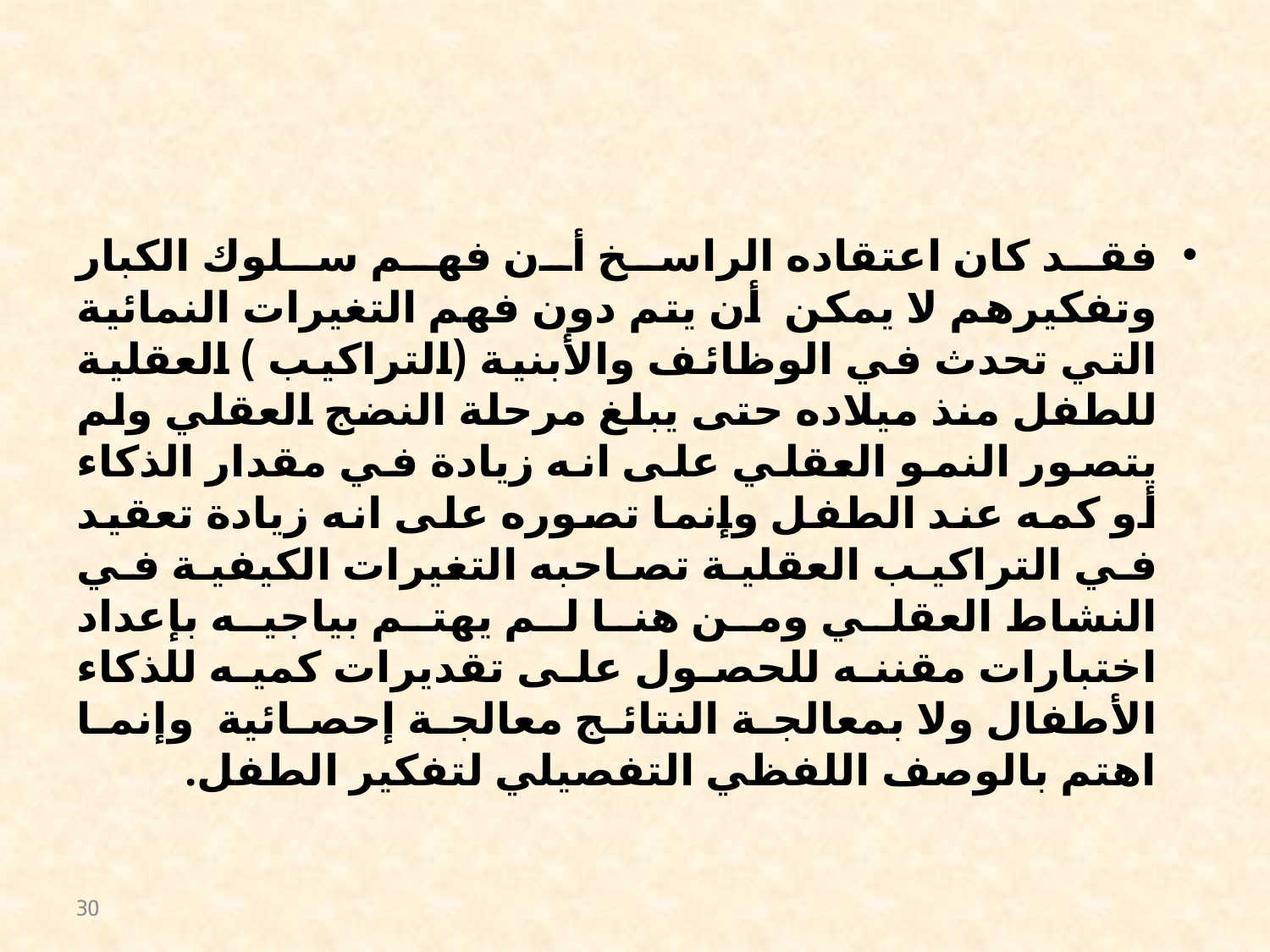

#
فقد كان اعتقاده الراسخ أن فهم سلوك الكبار وتفكيرهم لا يمكن  أن يتم دون فهم التغيرات النمائية التي تحدث في الوظائف والأبنية (التراكيب ) العقلية للطفل منذ ميلاده حتى يبلغ مرحلة النضج العقلي ولم يتصور النمو العقلي على انه زيادة في مقدار الذكاء أو كمه عند الطفل وإنما تصوره على انه زيادة تعقيد في التراكيب العقلية تصاحبه التغيرات الكيفية في النشاط العقلي ومن هنا لم يهتم بياجيه بإعداد اختبارات مقننه للحصول على تقديرات كميه للذكاء الأطفال ولا بمعالجة النتائج معالجة إحصائية  وإنما اهتم بالوصف اللفظي التفصيلي لتفكير الطفل.

30